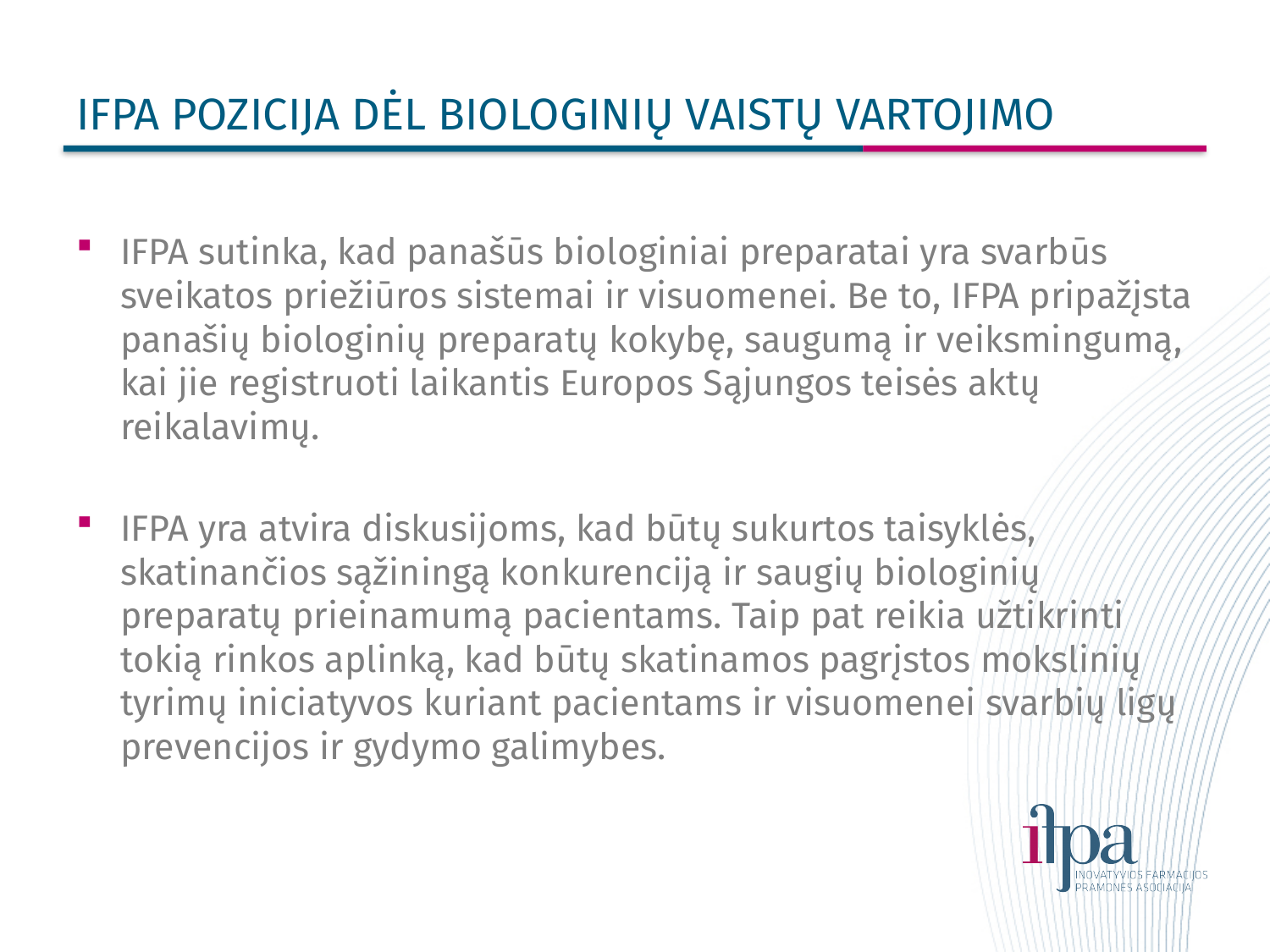

# IFPA Pozicija dėl Biologinių vaistų Vartojimo
IFPA sutinka, kad panašūs biologiniai preparatai yra svarbūs sveikatos priežiūros sistemai ir visuomenei. Be to, IFPA pripažįsta panašių biologinių preparatų kokybę, saugumą ir veiksmingumą, kai jie registruoti laikantis Europos Sąjungos teisės aktų reikalavimų.

IFPA yra atvira diskusijoms, kad būtų sukurtos taisyklės, skatinančios sąžiningą konkurenciją ir saugių biologinių preparatų prieinamumą pacientams. Taip pat reikia užtikrinti tokią rinkos aplinką, kad būtų skatinamos pagrįstos mokslinių tyrimų iniciatyvos kuriant pacientams ir visuomenei svarbių ligų prevencijos ir gydymo galimybes.